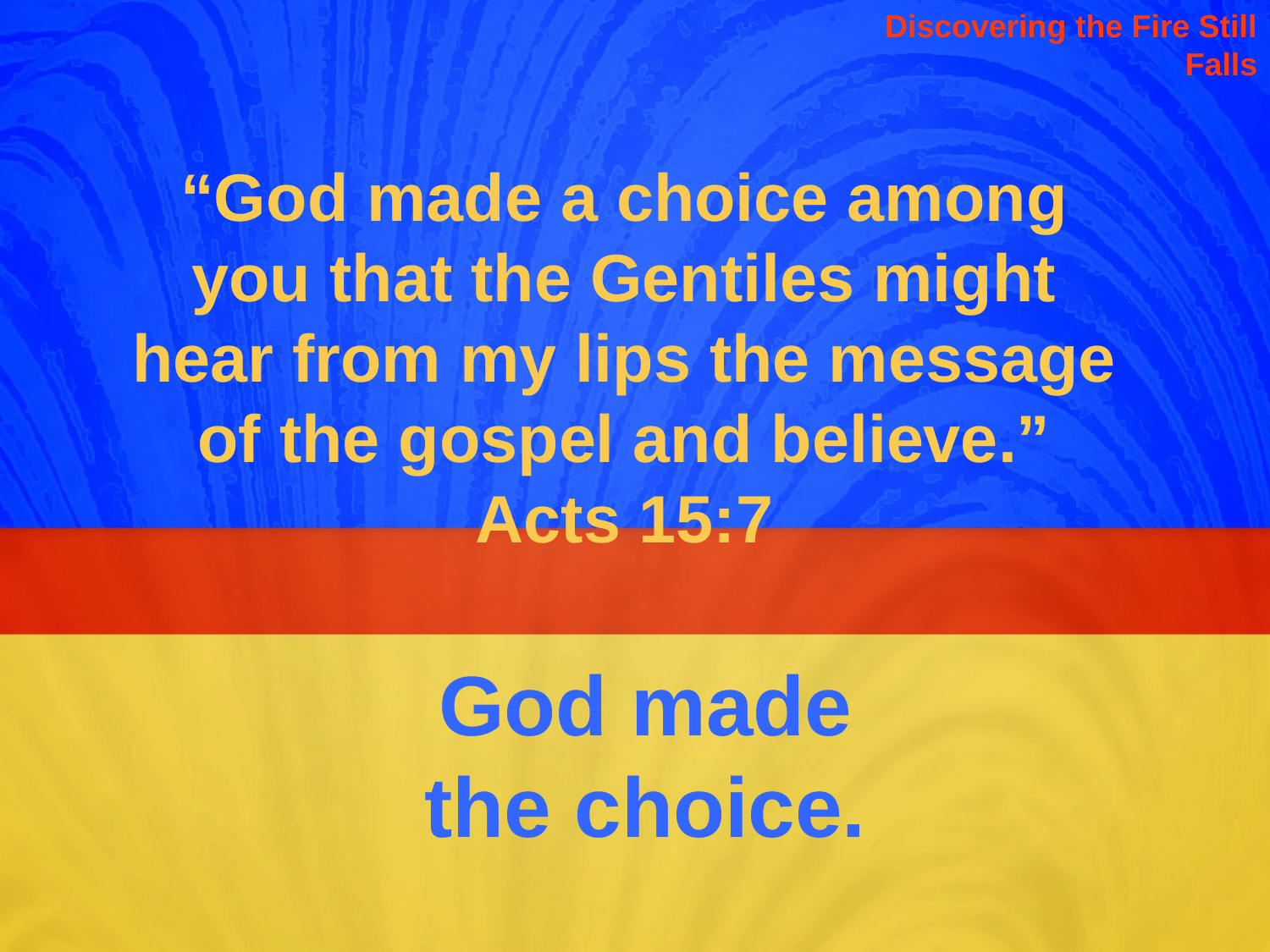

Discovering the Fire Still Falls
“God made a choice among you that the Gentiles might hear from my lips the message of the gospel and believe.” Acts 15:7
God made the choice.